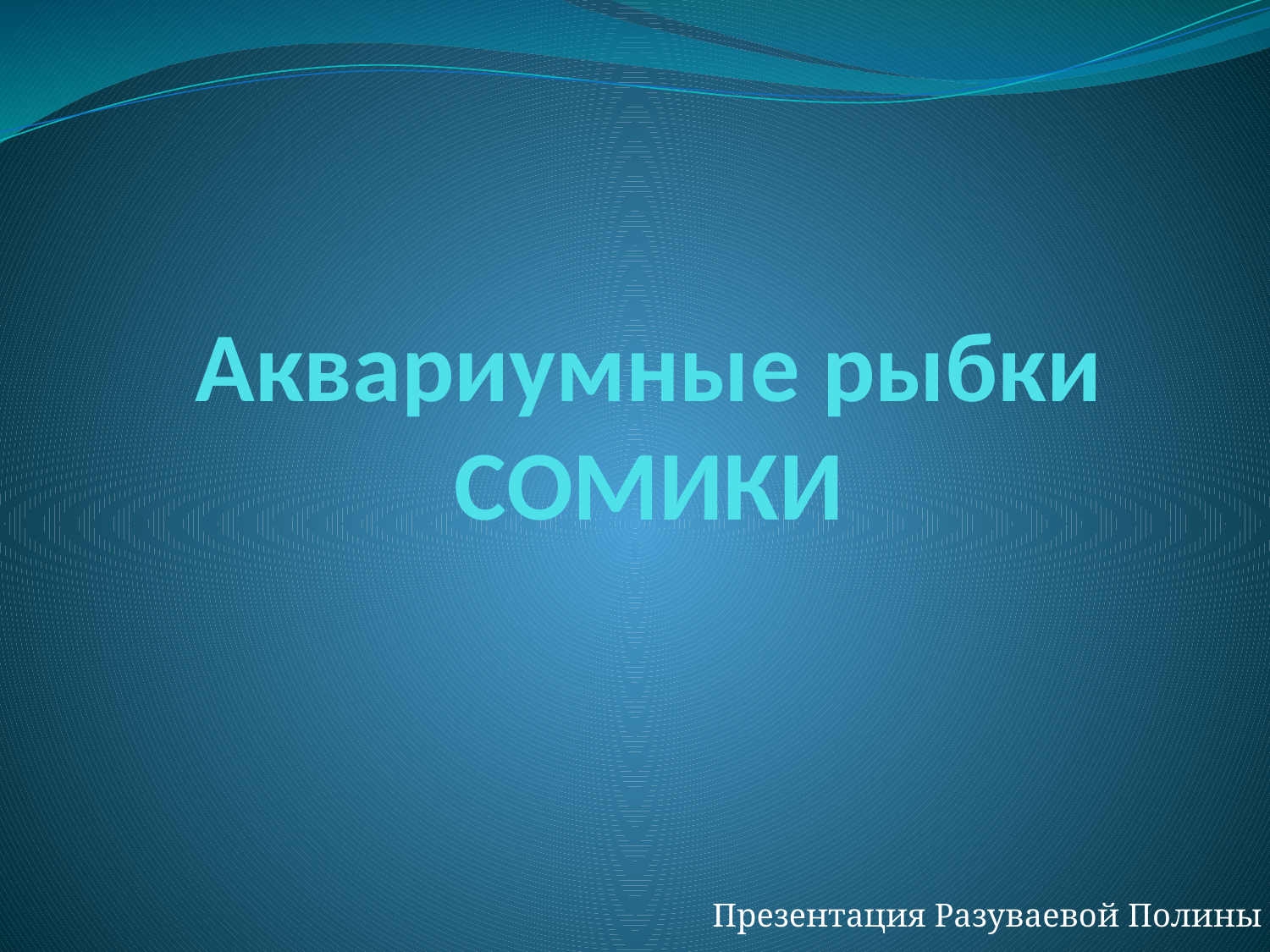

# Аквариумные рыбки СОМИКИ
Презентация Разуваевой Полины